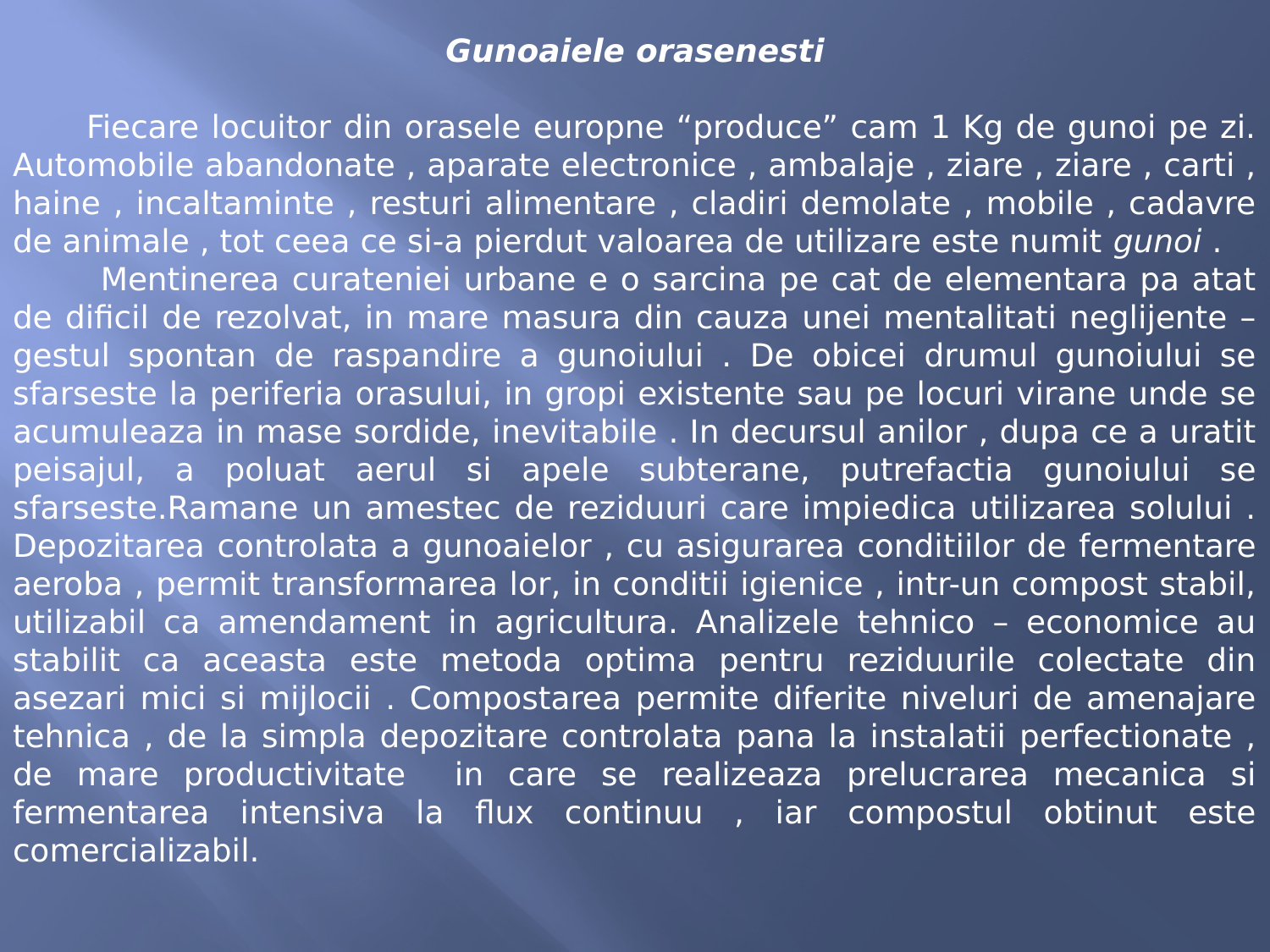

Gunoaiele orasenesti

      Fiecare locuitor din orasele europne “produce” cam 1 Kg de gunoi pe zi. Automobile abandonate , aparate electronice , ambalaje , ziare , ziare , carti , haine , incaltaminte , resturi alimentare , cladiri demolate , mobile , cadavre de animale , tot ceea ce si-a pierdut valoarea de utilizare este numit gunoi .
       Mentinerea curateniei urbane e o sarcina pe cat de elementara pa atat de dificil de rezolvat, in mare masura din cauza unei mentalitati neglijente – gestul spontan de raspandire a gunoiului . De obicei drumul gunoiului se sfarseste la periferia orasului, in gropi existente sau pe locuri virane unde se acumuleaza in mase sordide, inevitabile . In decursul anilor , dupa ce a uratit peisajul, a poluat aerul si apele subterane, putrefactia gunoiului se sfarseste.Ramane un amestec de reziduuri care impiedica utilizarea solului . Depozitarea controlata a gunoaielor , cu asigurarea conditiilor de fermentare aeroba , permit transformarea lor, in conditii igienice , intr-un compost stabil, utilizabil ca amendament in agricultura. Analizele tehnico – economice au stabilit ca aceasta este metoda optima pentru reziduurile colectate din asezari mici si mijlocii . Compostarea permite diferite niveluri de amenajare tehnica , de la simpla depozitare controlata pana la instalatii perfectionate , de mare productivitate  in care se realizeaza prelucrarea mecanica si fermentarea intensiva la flux continuu , iar compostul obtinut este comercializabil.